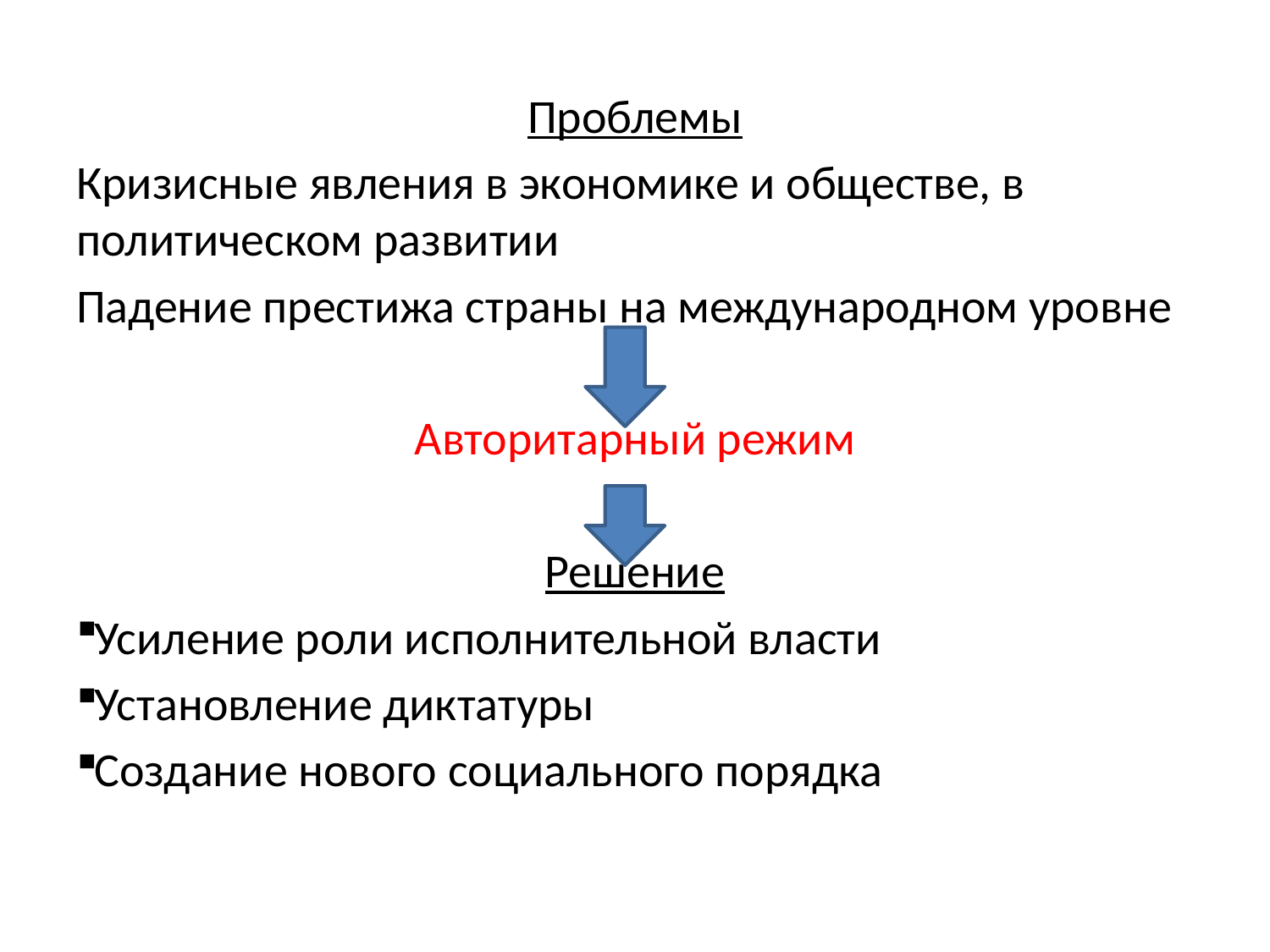

Проблемы
Кризисные явления в экономике и обществе, в политическом развитии
Падение престижа страны на международном уровне

Авторитарный режим

Решение
Усиление роли исполнительной власти
Установление диктатуры
Создание нового социального порядка